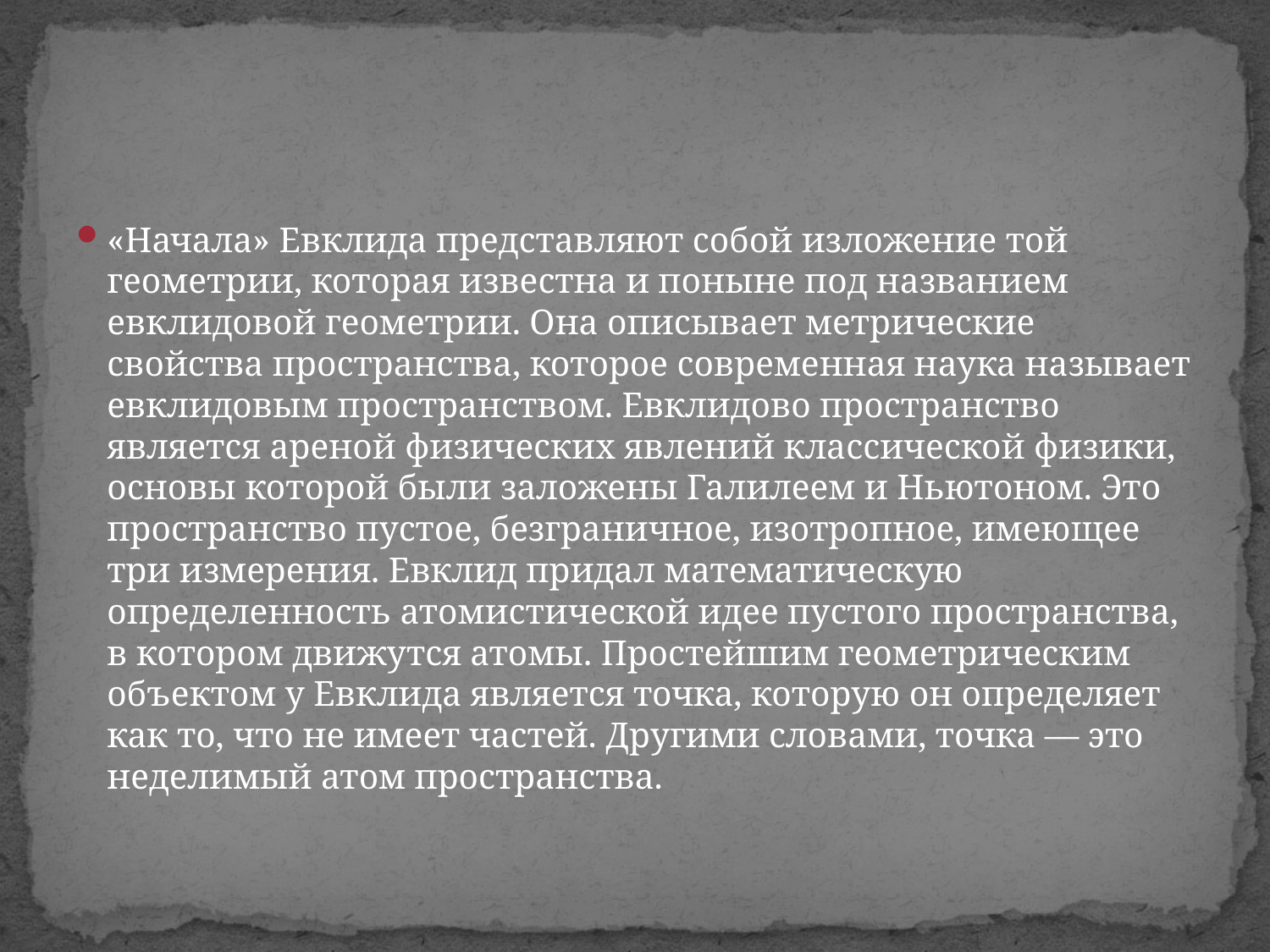

#
«Начала» Евклида представляют собой изложение той геометрии, которая известна и поныне под названием евклидовой геометрии. Она описывает метрические свойства пространства, которое современная наука называет евклидовым пространством. Евклидово пространство является ареной физических явлений классической физики, основы которой были заложены Галилеем и Ньютоном. Это пространство пустое, безграничное, изотропное, имеющее три измерения. Евклид придал математическую определенность атомистической идее пустого пространства, в котором движутся атомы. Простейшим геометрическим объектом у Евклида является точка, которую он определяет как то, что не имеет частей. Другими словами, точка — это неделимый атом пространства.